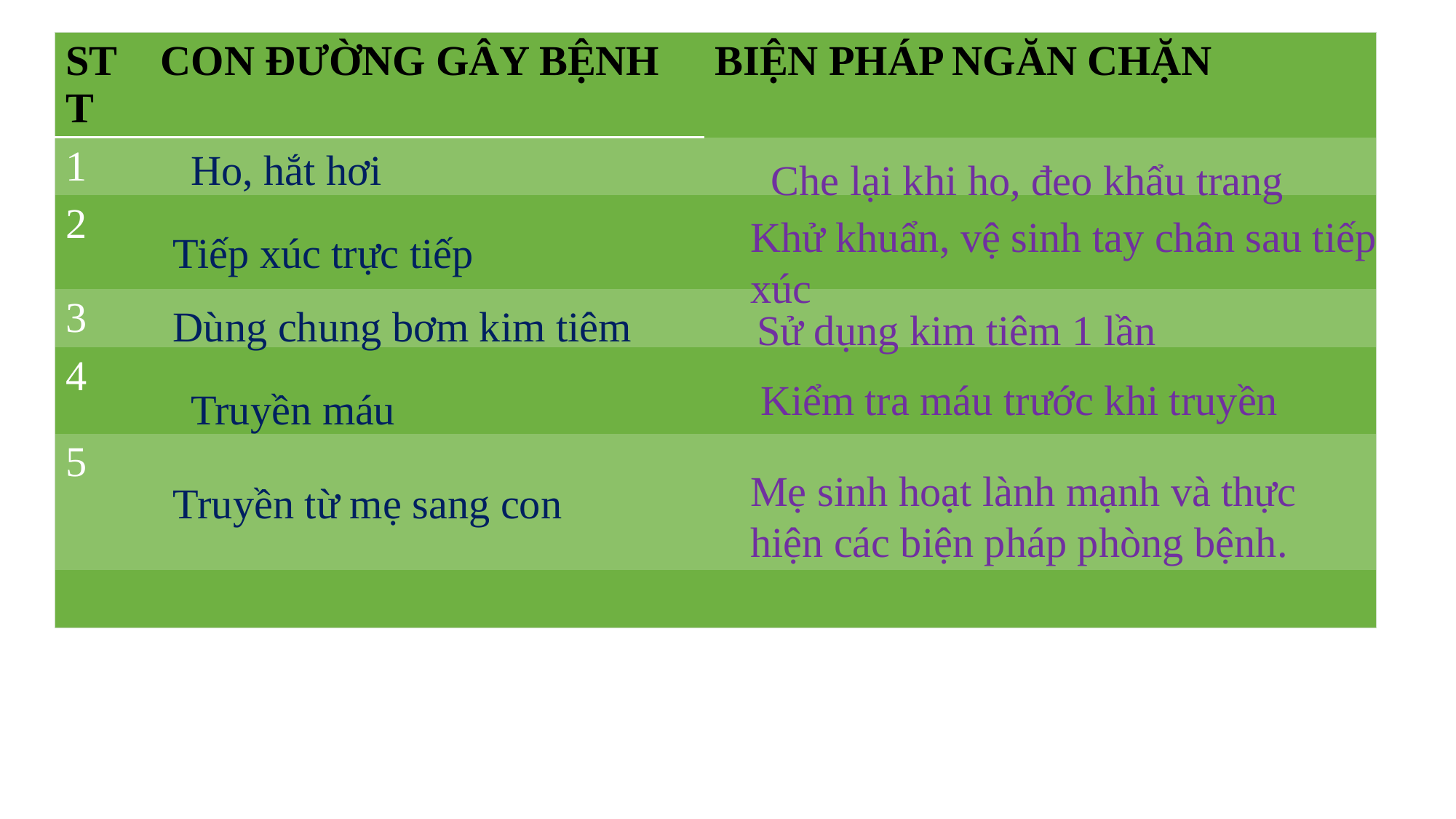

| STT | CON ĐƯỜNG GÂY BỆNH | BIỆN PHÁP NGĂN CHẶN |
| --- | --- | --- |
| 1 |  |  |
| 2 |  |  |
| 3 |  |  |
| 4 |  |  |
| 5 |  |  |
|  |  |  |
Ho, hắt hơi
Che lại khi ho, đeo khẩu trang
Khử khuẩn, vệ sinh tay chân sau tiếp xúc
Tiếp xúc trực tiếp
Dùng chung bơm kim tiêm
Sử dụng kim tiêm 1 lần
Kiểm tra máu trước khi truyền
Truyền máu
Mẹ sinh hoạt lành mạnh và thực hiện các biện pháp phòng bệnh.
Truyền từ mẹ sang con